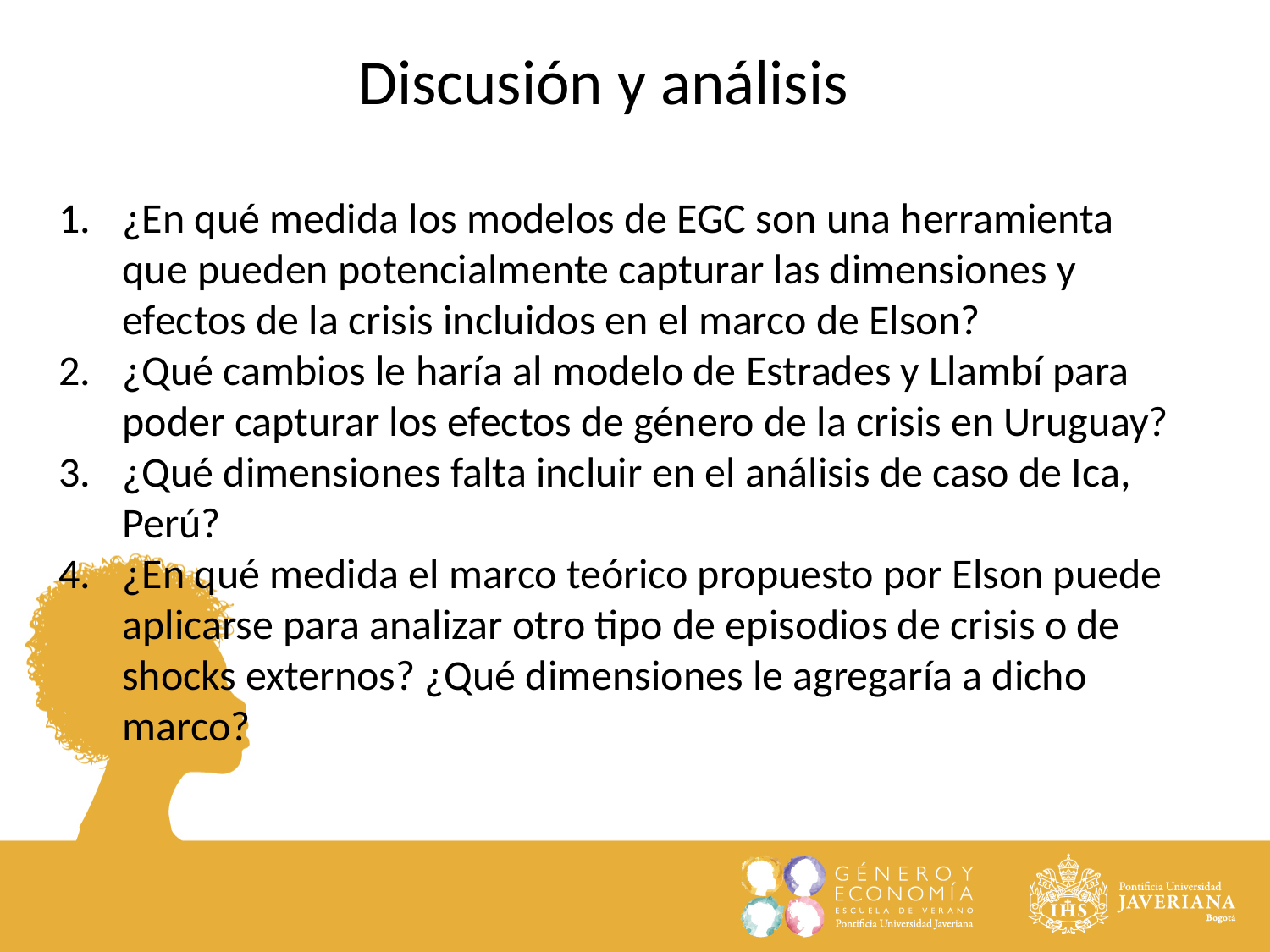

Discusión y análisis
¿En qué medida los modelos de EGC son una herramienta que pueden potencialmente capturar las dimensiones y efectos de la crisis incluidos en el marco de Elson?
¿Qué cambios le haría al modelo de Estrades y Llambí para poder capturar los efectos de género de la crisis en Uruguay?
¿Qué dimensiones falta incluir en el análisis de caso de Ica, Perú?
¿En qué medida el marco teórico propuesto por Elson puede aplicarse para analizar otro tipo de episodios de crisis o de shocks externos? ¿Qué dimensiones le agregaría a dicho marco?